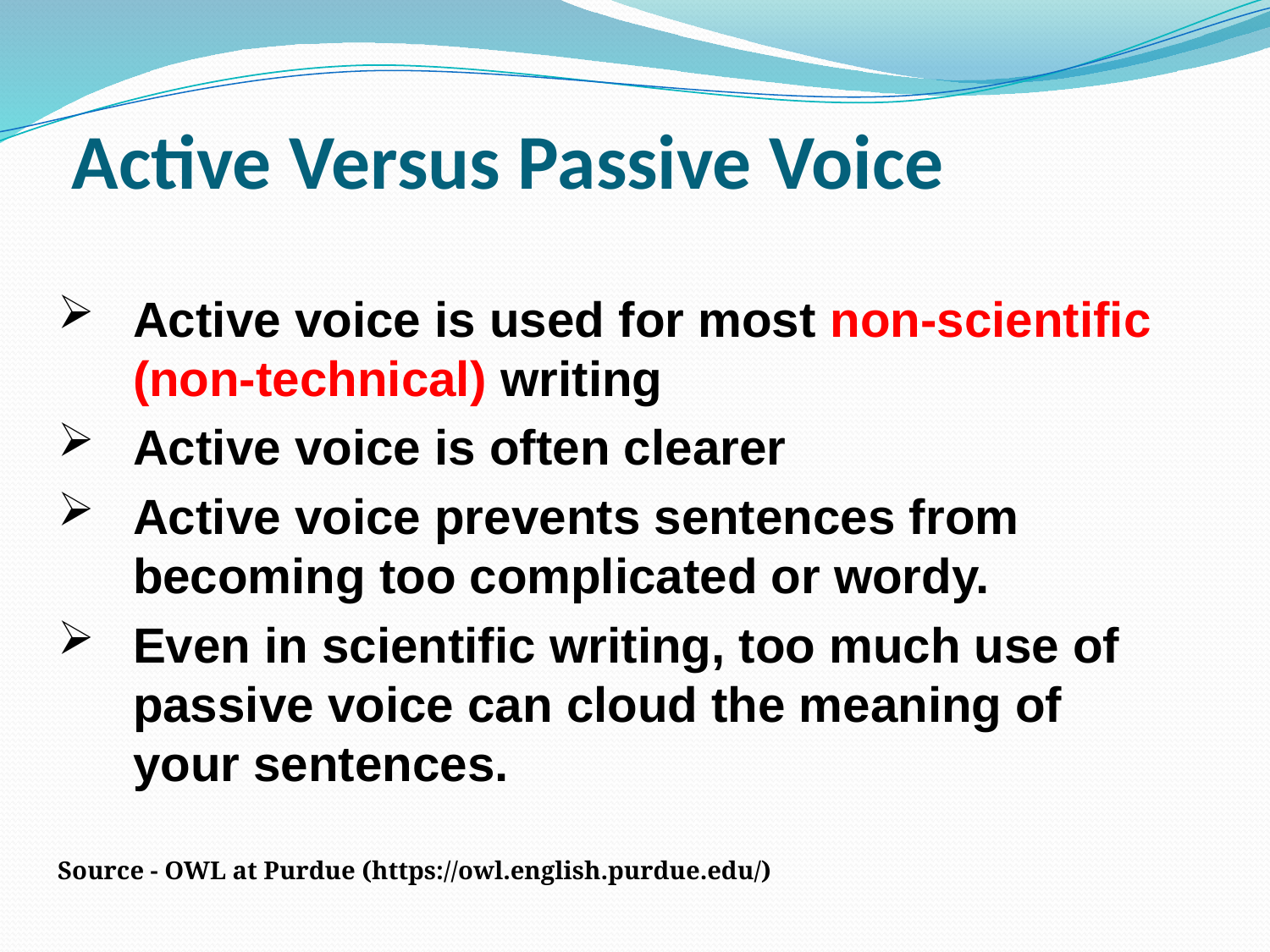

# Active Versus Passive Voice

Active voice is used for most non-scientific (non-technical) writing
Active voice is often clearer
Active voice prevents sentences from becoming too complicated or wordy.
Even in scientific writing, too much use of passive voice can cloud the meaning of your sentences.

Source - OWL at Purdue (https://owl.english.purdue.edu/)